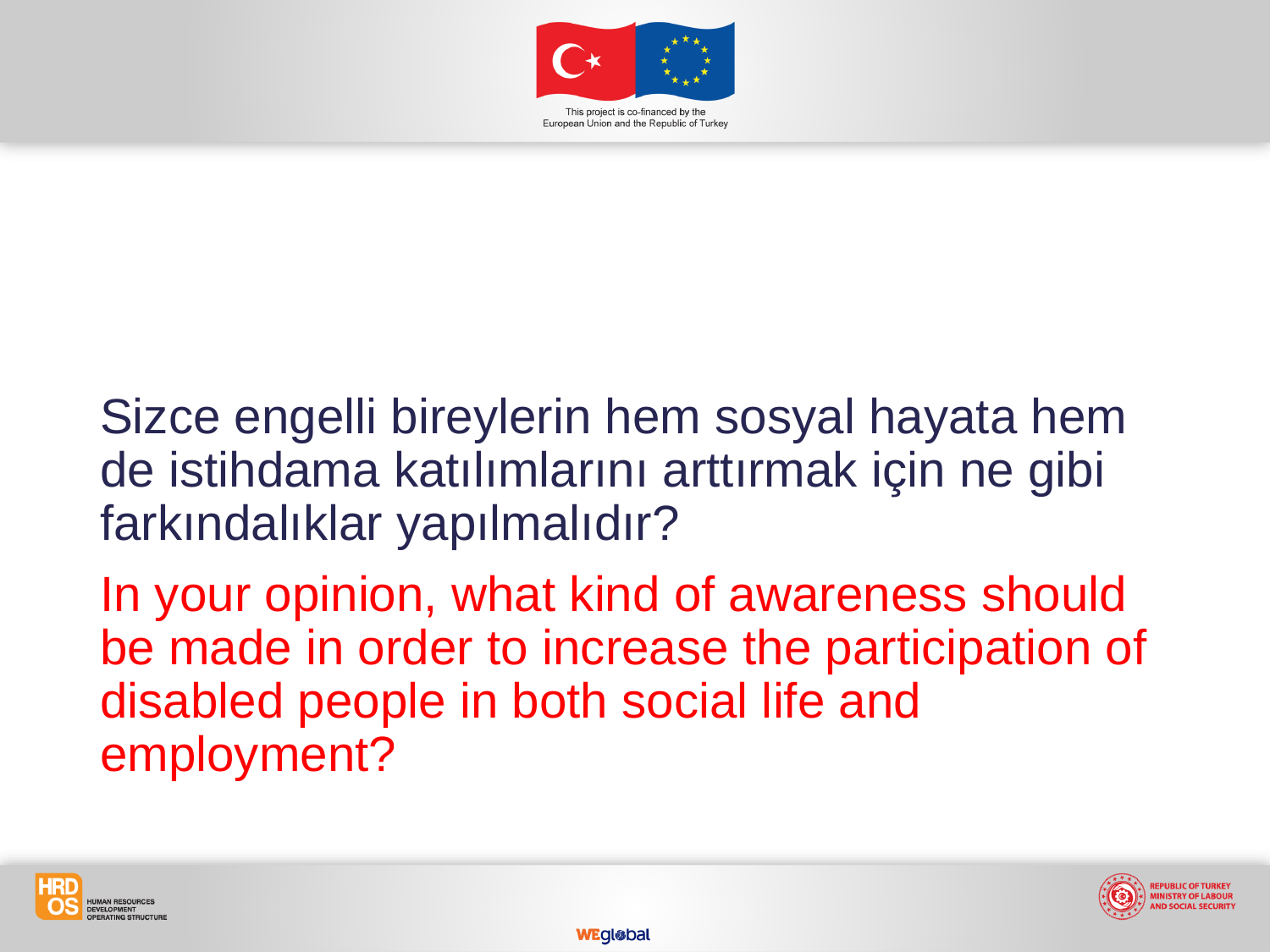

Sizce engelli bireylerin hem sosyal hayata hem de istihdama katılımlarını arttırmak için ne gibi farkındalıklar yapılmalıdır?
In your opinion, what kind of awareness should be made in order to increase the participation of disabled people in both social life and employment?